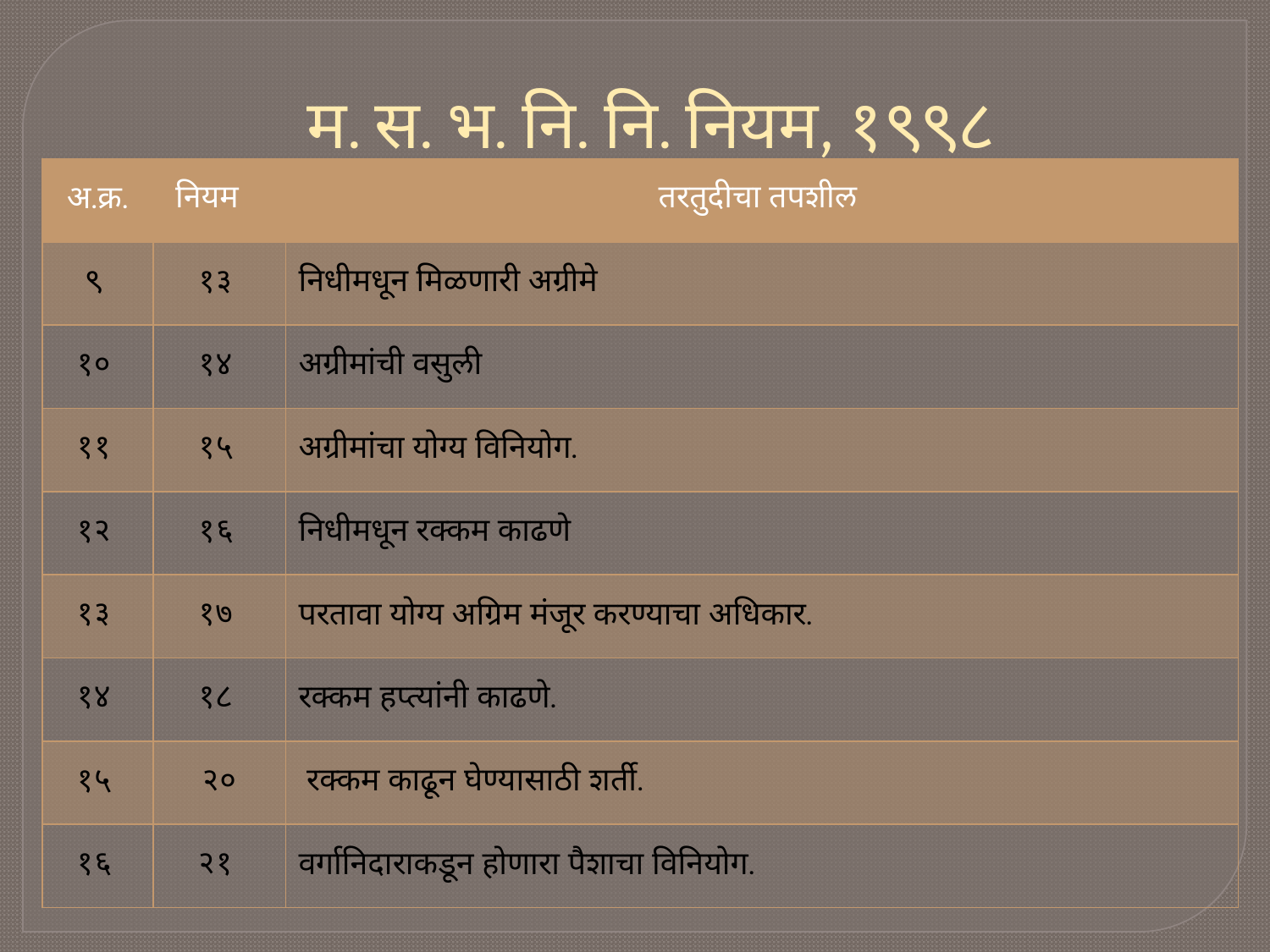

# म. स. भ. नि. नि. नियम, १९९८
| अ.क्र. | नियम | तरतुदीचा तपशील |
| --- | --- | --- |
| ९ | १३ | निधीमधून मिळणारी अग्रीमे |
| १० | १४ | अग्रीमांची वसुली |
| ११ | १५ | अग्रीमांचा योग्य विनियोग. |
| १२ | १६ | निधीमधून रक्कम काढणे |
| १३ | १७ | परतावा योग्य अग्रिम मंजूर करण्याचा अधिकार. |
| १४ | १८ | रक्कम हप्त्यांनी काढणे. |
| १५ | २० | रक्कम काढून घेण्यासाठी शर्ती. |
| १६ | २१ | वर्गानिदाराकडून होणारा पैशाचा विनियोग. |